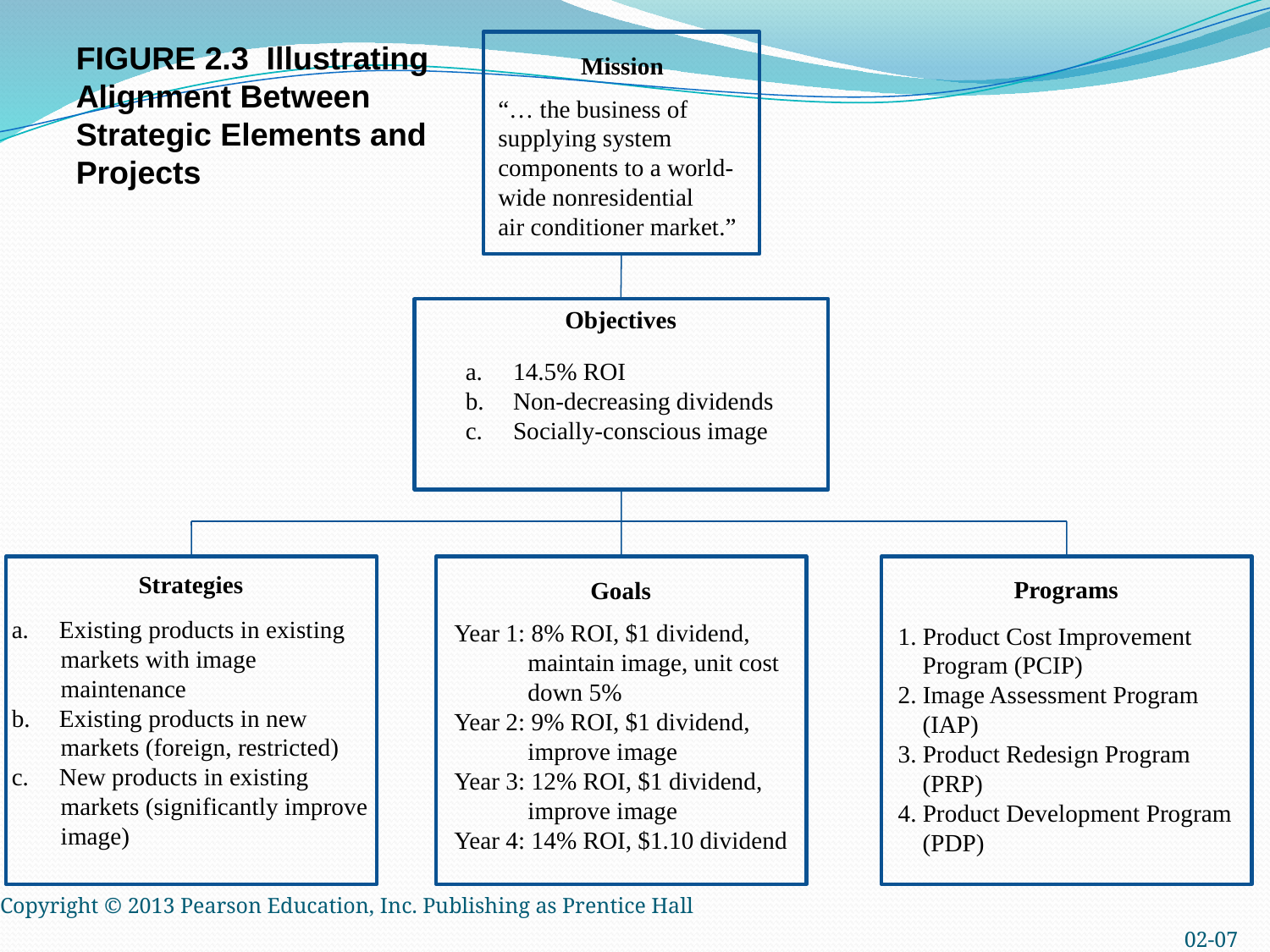

Mission
“… the business of
supplying system
components to a world-
wide nonresidential
air conditioner market.”
Objectives

14.5% ROI
Non-decreasing dividends
Socially-conscious image

Strategies
Existing products in existing
        markets with image
        maintenance
Existing products in new
        markets (foreign, restricted)
New products in existing
        markets (significantly improve
        image)

Goals
Year 1: 8% ROI, $1 dividend,
            maintain image, unit cost
            down 5%
Year 2: 9% ROI, $1 dividend,
            improve image
Year 3: 12% ROI, $1 dividend,
            improve image
Year 4: 14% ROI, $1.10 dividend

Programs
1. Product Cost Improvement
    Program (PCIP)
2. Image Assessment Program
    (IAP)
3. Product Redesign Program
    (PRP)
4. Product Development Program
    (PDP)
FIGURE 2.3  Illustrating Alignment Between Strategic Elements and Projects
Copyright © 2013 Pearson Education, Inc. Publishing as Prentice Hall
02-07